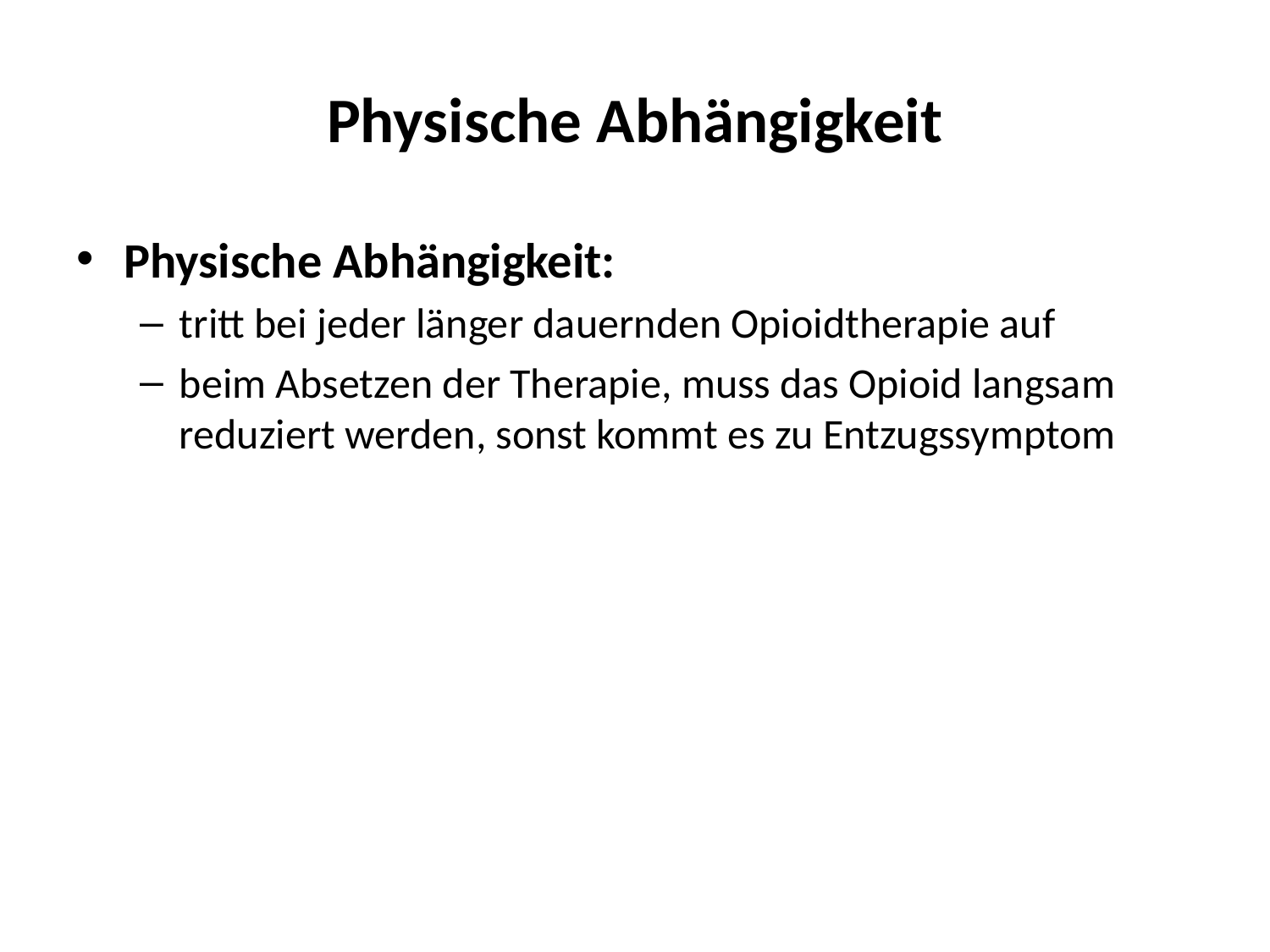

# Physische Abhängigkeit
Physische Abhängigkeit:
tritt bei jeder länger dauernden Opioidtherapie auf
beim Absetzen der Therapie, muss das Opioid langsam reduziert werden, sonst kommt es zu Entzugssymptom